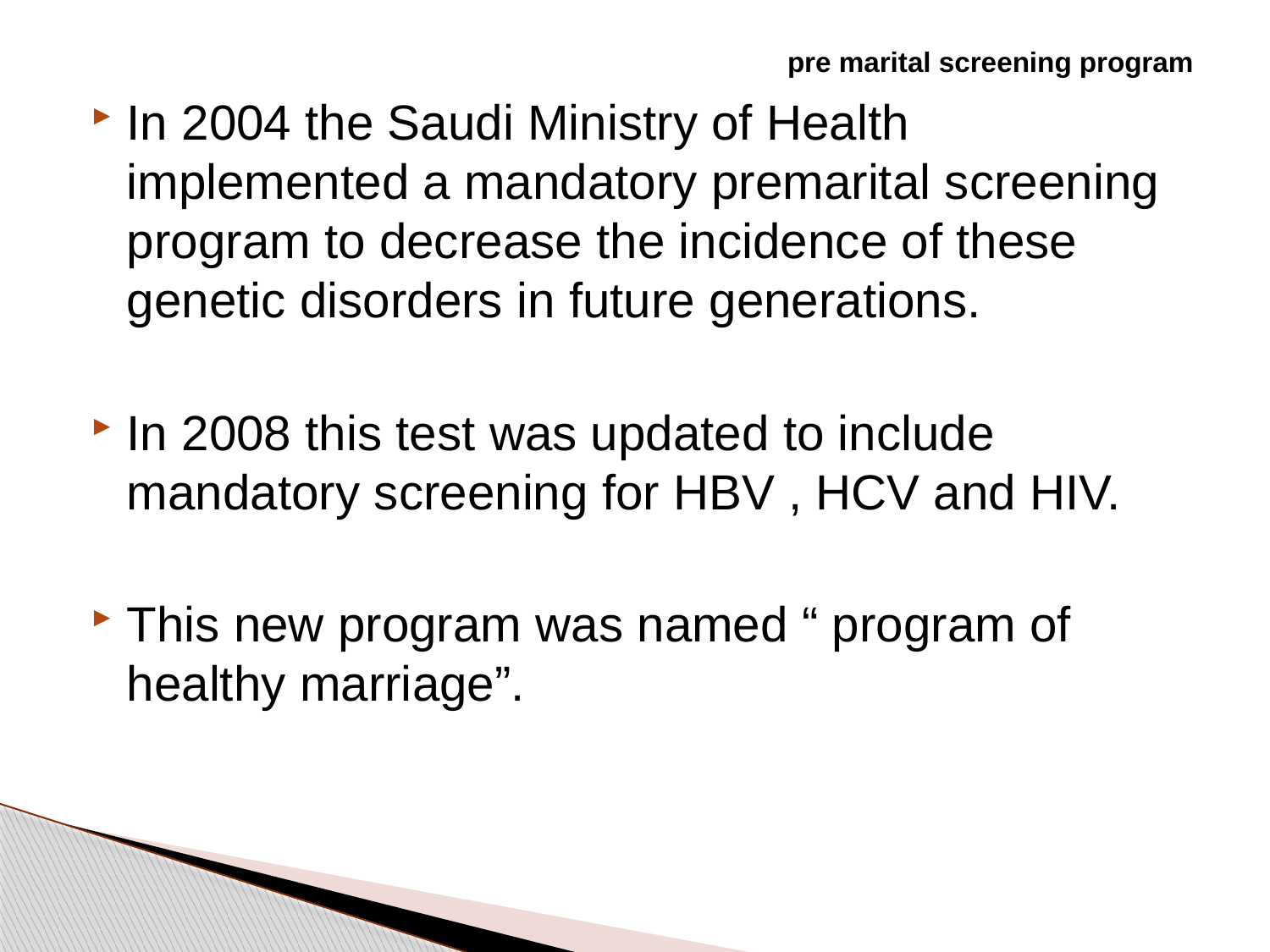

# pre marital screening program
In 2004 the Saudi Ministry of Health implemented a mandatory premarital screening program to decrease the incidence of these genetic disorders in future generations.

In 2008 this test was updated to include mandatory screening for HBV , HCV and HIV.

This new program was named “ program of healthy marriage”.